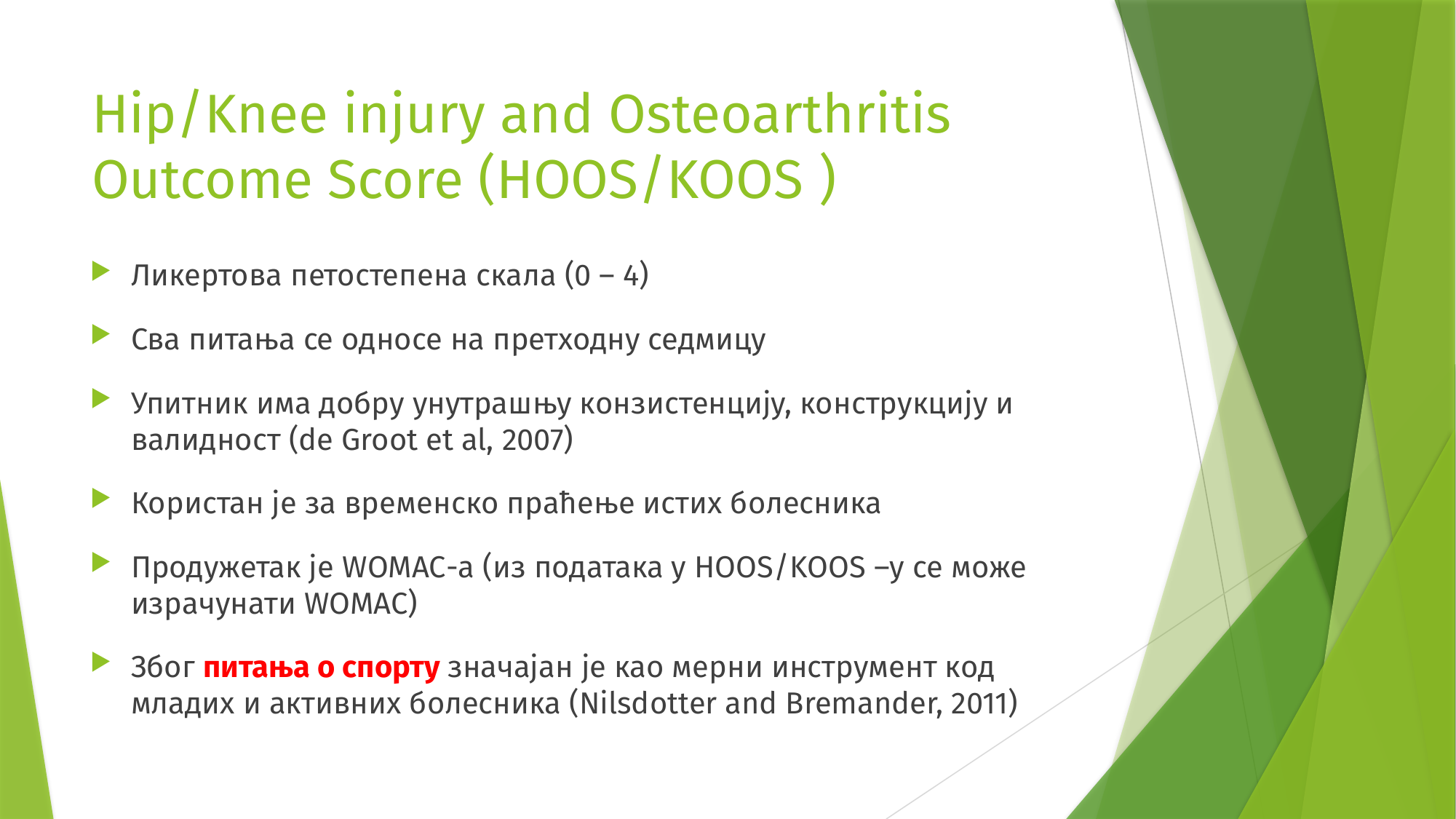

# Hip/Knee injury and Osteoarthritis Outcome Score (HOOS/KOOS )
Ликертова петостепена скала (0 – 4)
Сва питања се односе на претходну седмицу
Упитник има добру унутрашњу конзистенцију, конструкцију и валидност (de Groot et al, 2007)
Користан је за временско праћење истих болесника
Продужетак је WOMAC-а (из података у HOOS/KOOS –у се може израчунати WOMAC)
Због питања о спорту значајан је као мерни инструмент код младих и активних болесника (Nilsdotter and Bremander, 2011)